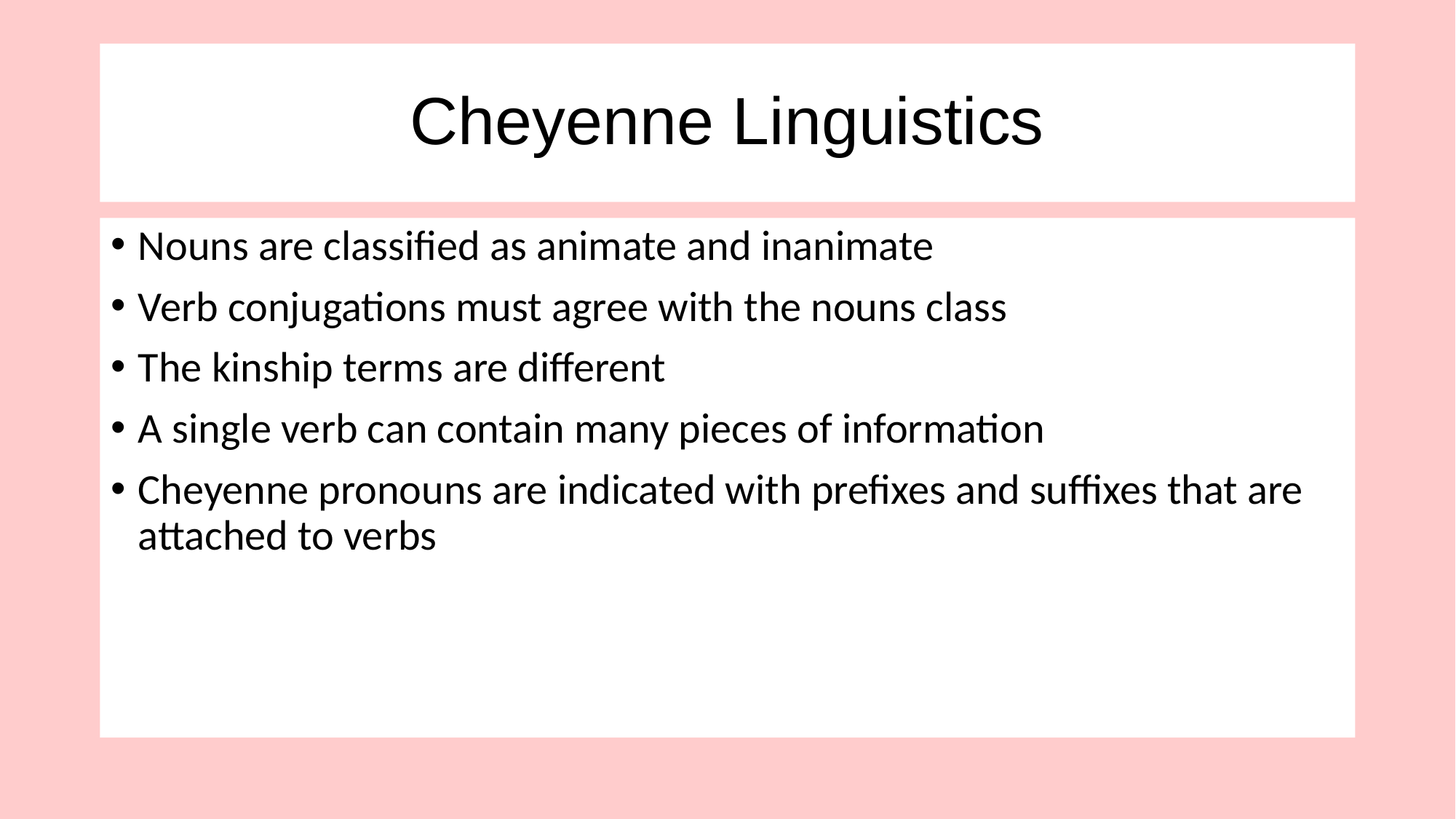

# Cheyenne Linguistics
Nouns are classified as animate and inanimate
Verb conjugations must agree with the nouns class
The kinship terms are different
A single verb can contain many pieces of information
Cheyenne pronouns are indicated with prefixes and suffixes that are attached to verbs